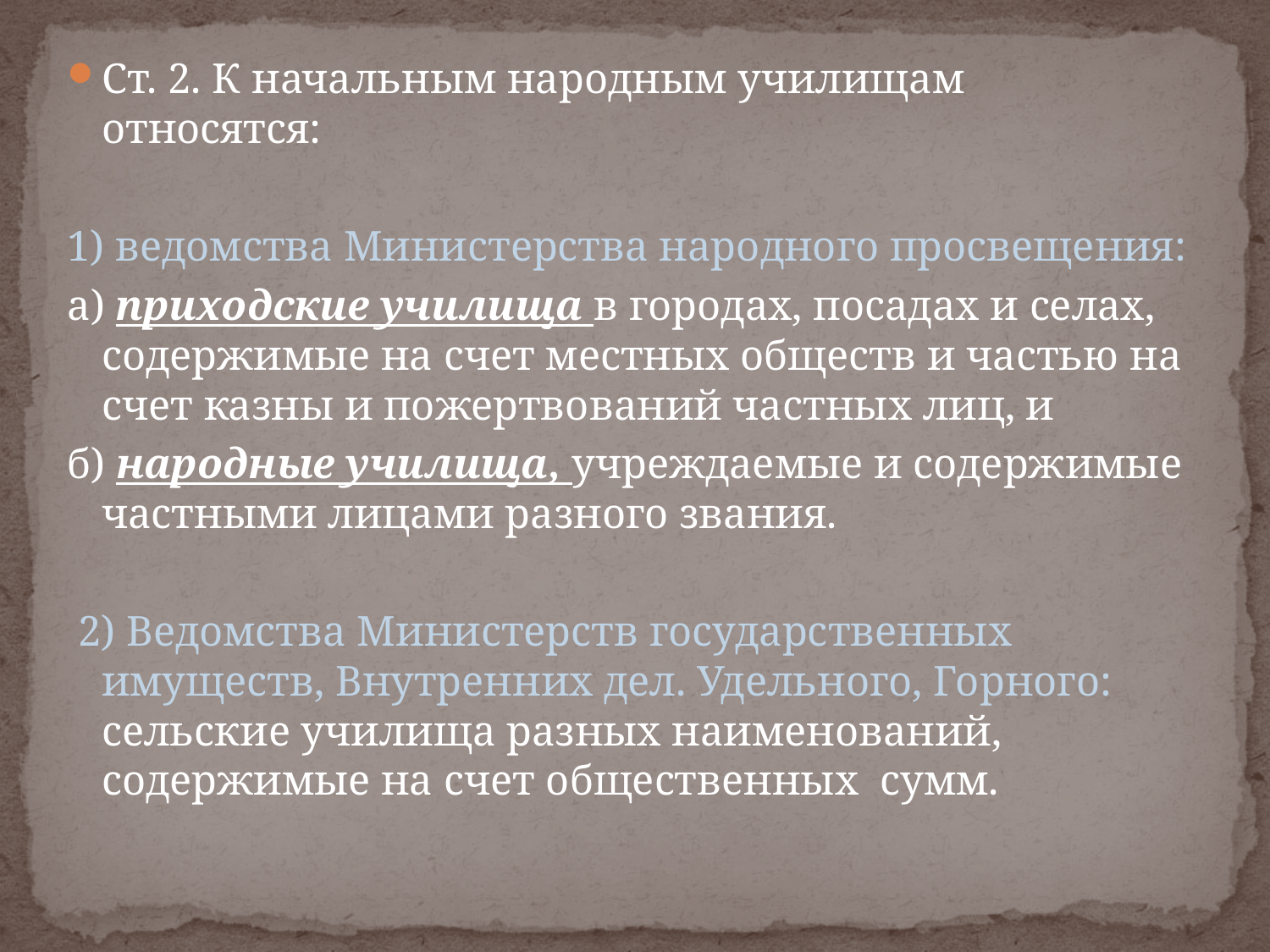

Ст. 2. К начальным народным училищам относятся:

1) ведомства Министерства народного просвещения:
а) приходские училища в городах, посадах и селах, содержимые на счет местных обществ и частью на счет казны и пожертвований частных лиц, и
б) народные училища, учреждаемые и содержимые частными лицами разного звания.

 2) Ведомства Министерств государственных имуществ, Внутренних дел. Удельного, Горного: сельские училища разных наименований, содержимые на счет общественных  сумм.